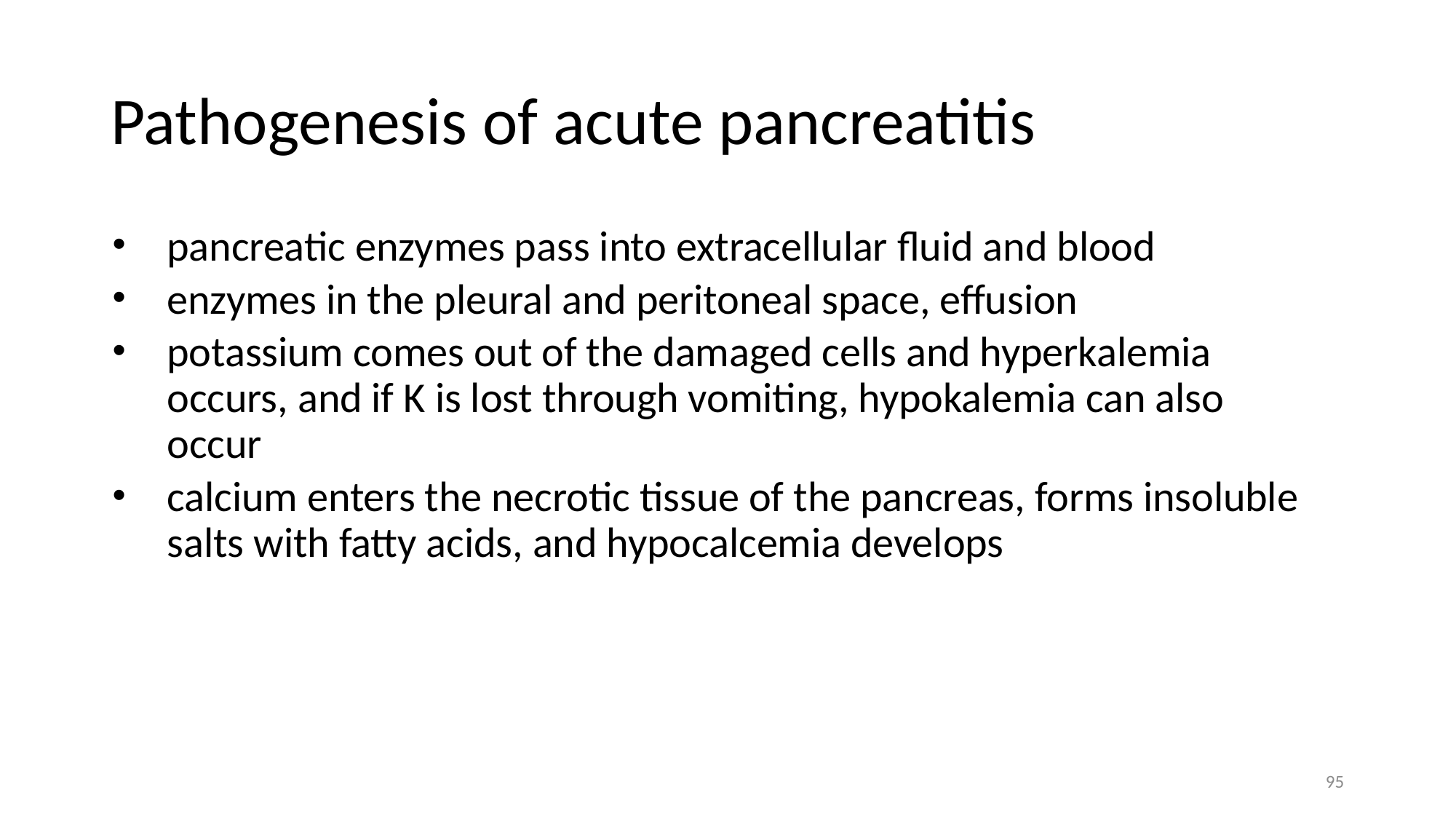

# Pathogenesis of acute pancreatitis
pancreatic enzymes pass into extracellular fluid and blood
enzymes in the pleural and peritoneal space, effusion
potassium comes out of the damaged cells and hyperkalemia occurs, and if K is lost through vomiting, hypokalemia can also occur
calcium enters the necrotic tissue of the pancreas, forms insoluble salts with fatty acids, and hypocalcemia develops
95